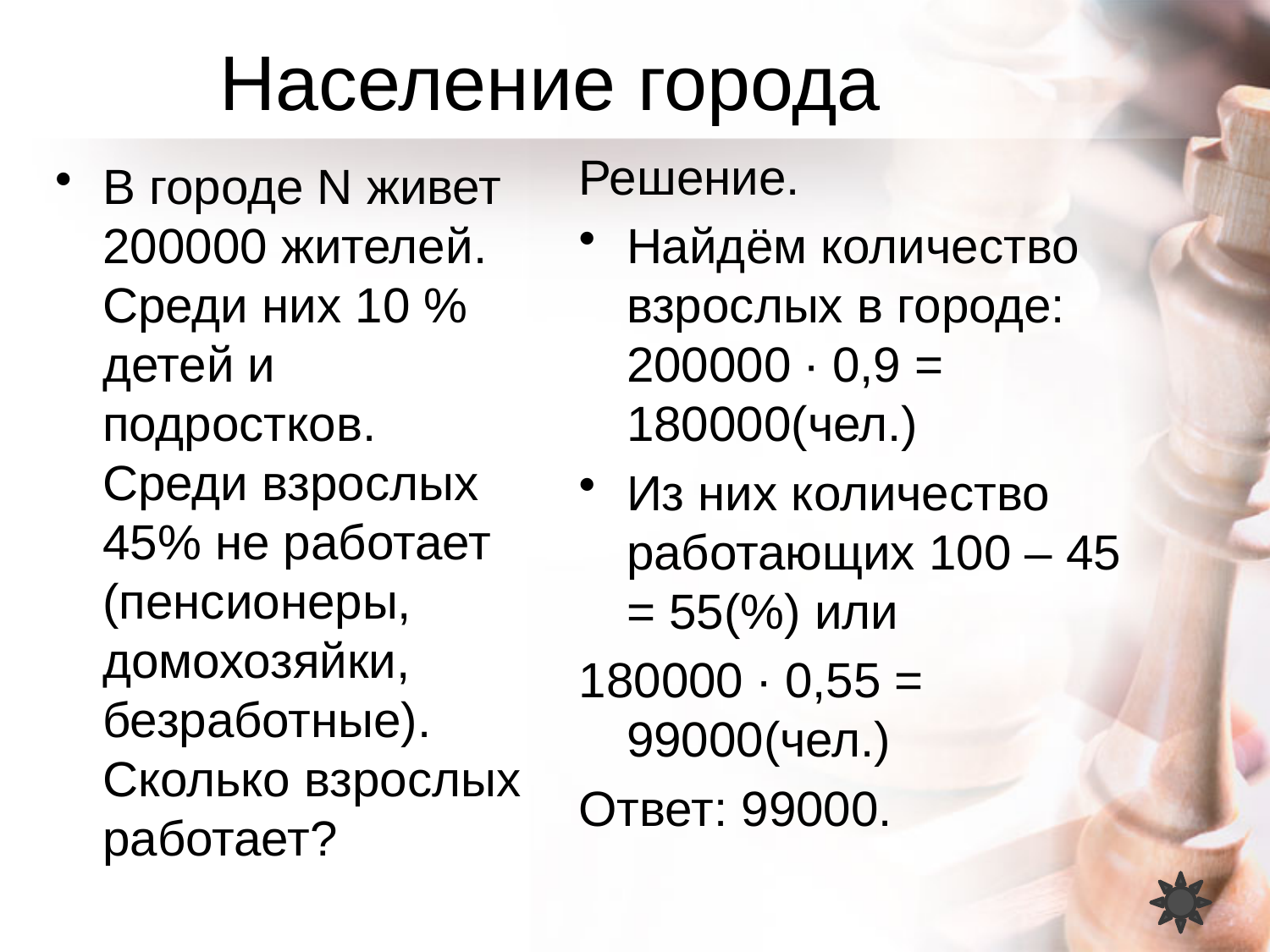

# Население города
Решение.
Найдём количество взрослых в городе: 200000 ∙ 0,9 = 180000(чел.)
Из них количество работающих 100 – 45 = 55(%) или
180000 ∙ 0,55 = 99000(чел.)
Ответ: 99000.
В городе N живет 200000 жителей. Среди них 10 % детей и подростков. Среди взрослых 45% не работает (пенсионеры, домохозяйки, безработные). Сколько взрослых работает?